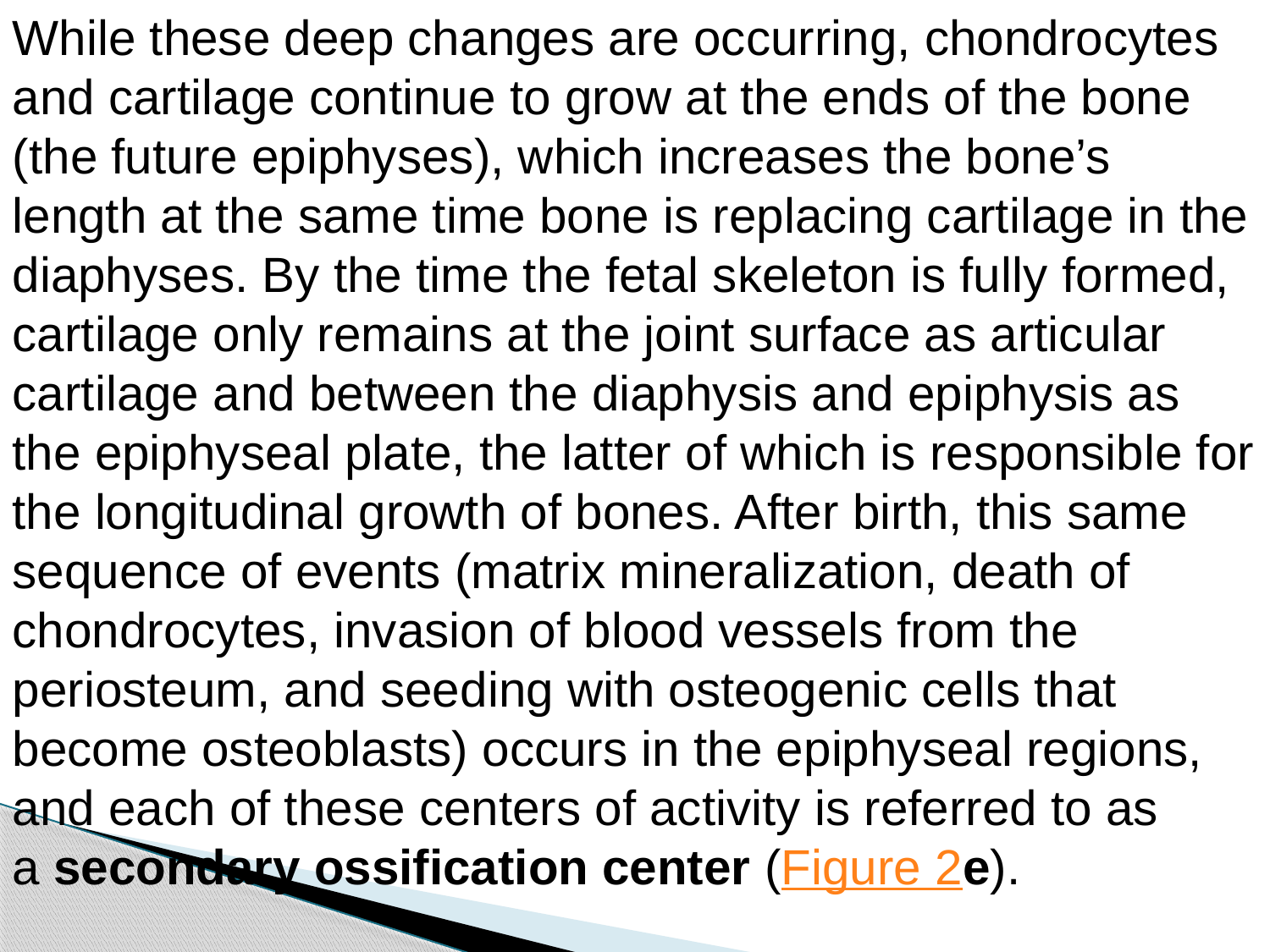

While these deep changes are occurring, chondrocytes and cartilage continue to grow at the ends of the bone (the future epiphyses), which increases the bone’s length at the same time bone is replacing cartilage in the diaphyses. By the time the fetal skeleton is fully formed, cartilage only remains at the joint surface as articular cartilage and between the diaphysis and epiphysis as the epiphyseal plate, the latter of which is responsible for the longitudinal growth of bones. After birth, this same sequence of events (matrix mineralization, death of chondrocytes, invasion of blood vessels from the periosteum, and seeding with osteogenic cells that become osteoblasts) occurs in the epiphyseal regions, and each of these centers of activity is referred to as a secondary ossification center (Figure 2e).